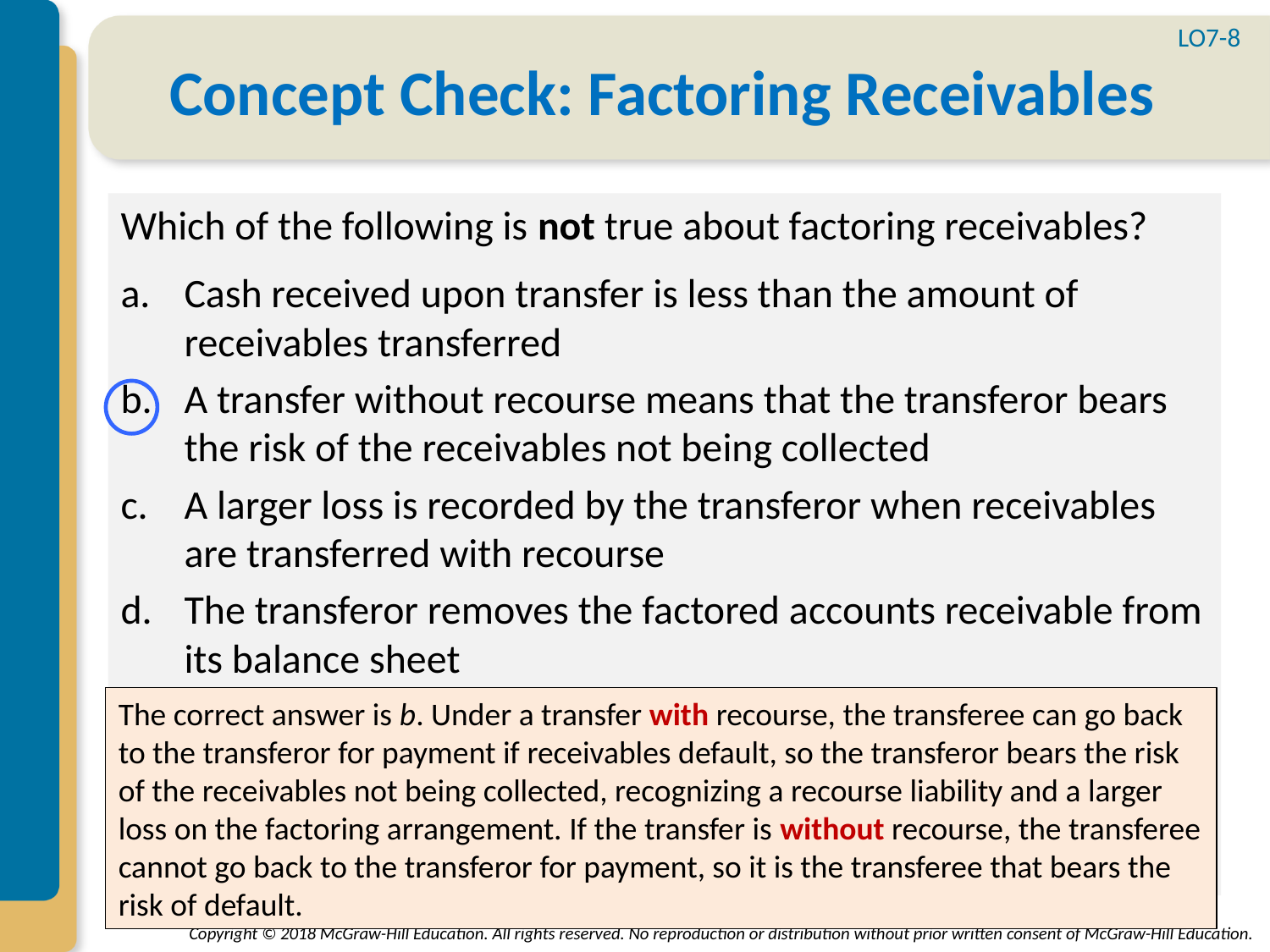

LO7-8
# Concept Check: Factoring Receivables
Which of the following is not true about factoring receivables?
Cash received upon transfer is less than the amount of receivables transferred
A transfer without recourse means that the transferor bears the risk of the receivables not being collected
A larger loss is recorded by the transferor when receivables are transferred with recourse
The transferor removes the factored accounts receivable from its balance sheet

The correct answer is b. Under a transfer with recourse, the transferee can go back to the transferor for payment if receivables default, so the transferor bears the risk of the receivables not being collected, recognizing a recourse liability and a larger loss on the factoring arrangement. If the transfer is without recourse, the transferee cannot go back to the transferor for payment, so it is the transferee that bears the risk of default.